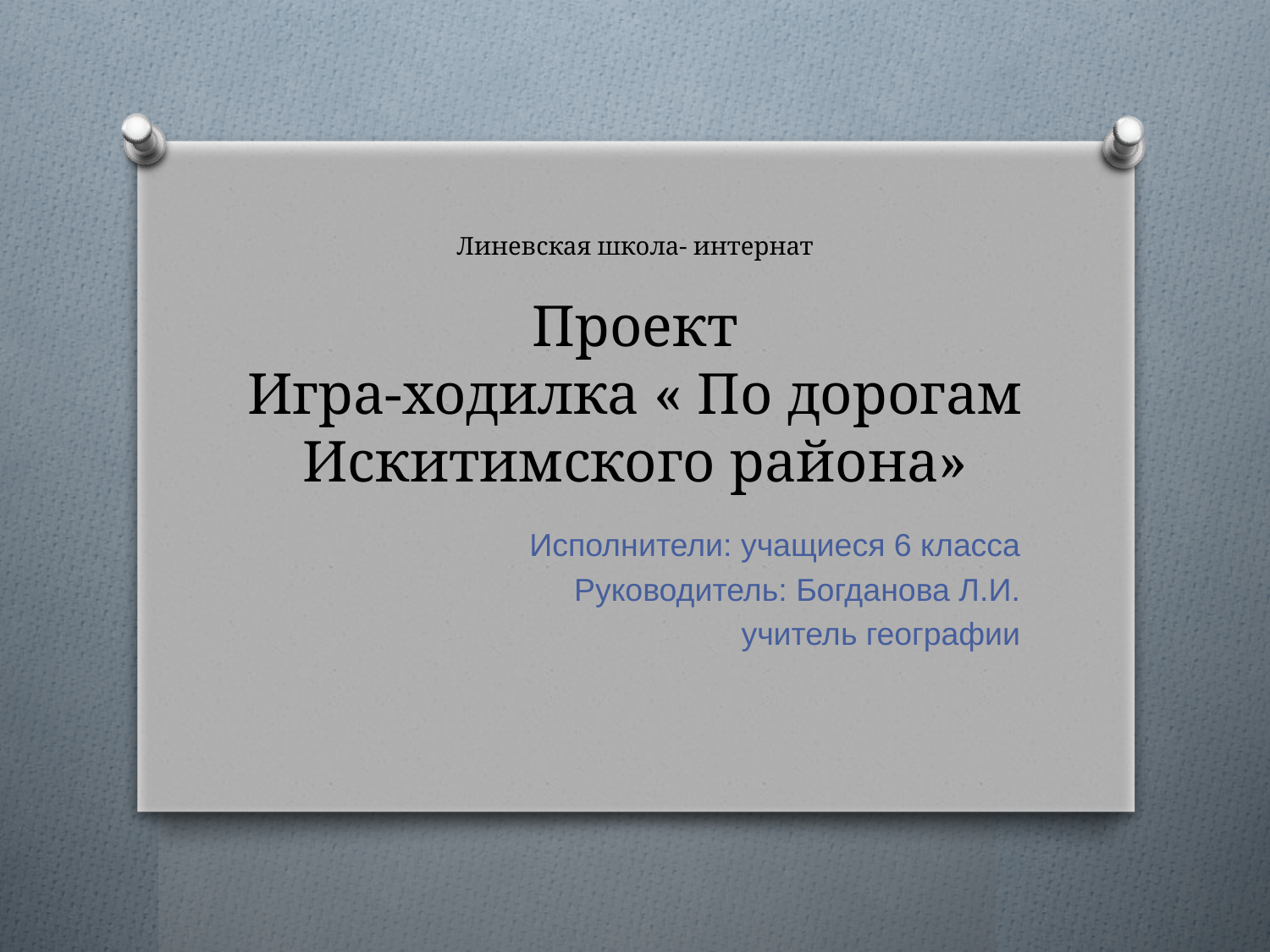

# Линевская школа- интернат Проект Игра-ходилка « По дорогам Искитимского района»
Исполнители: учащиеся 6 класса
Руководитель: Богданова Л.И.
учитель географии